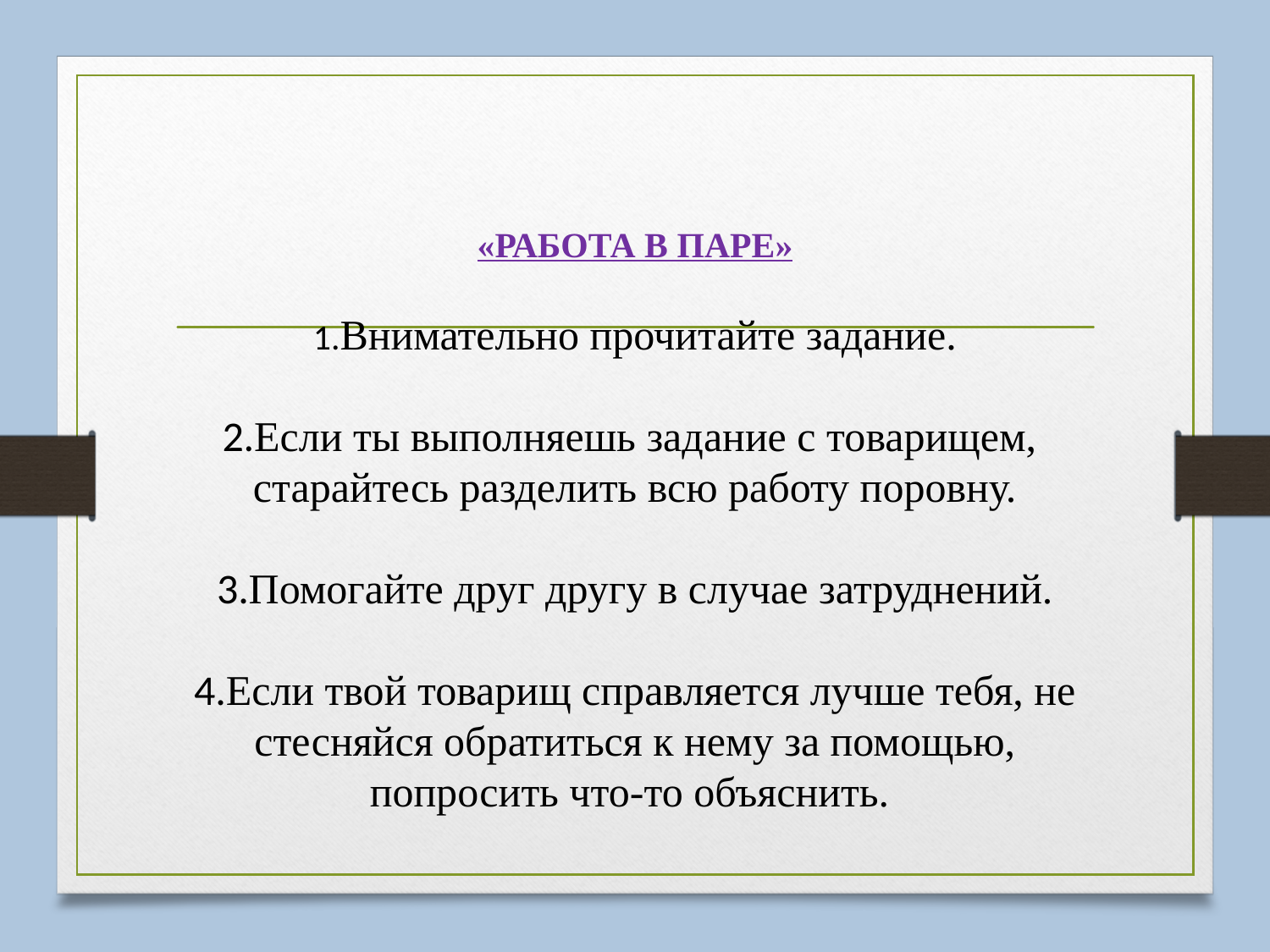

# «РАБОТА В ПАРЕ» 1.Внимательно прочитайте задание.   2.Если ты выполняешь задание с товарищем, старайтесь разделить всю работу поровну. 3.Помогайте друг другу в случае затруднений. 4.Если твой товарищ справляется лучше тебя, не стесняйся обратиться к нему за помощью, попросить что-то объяснить.